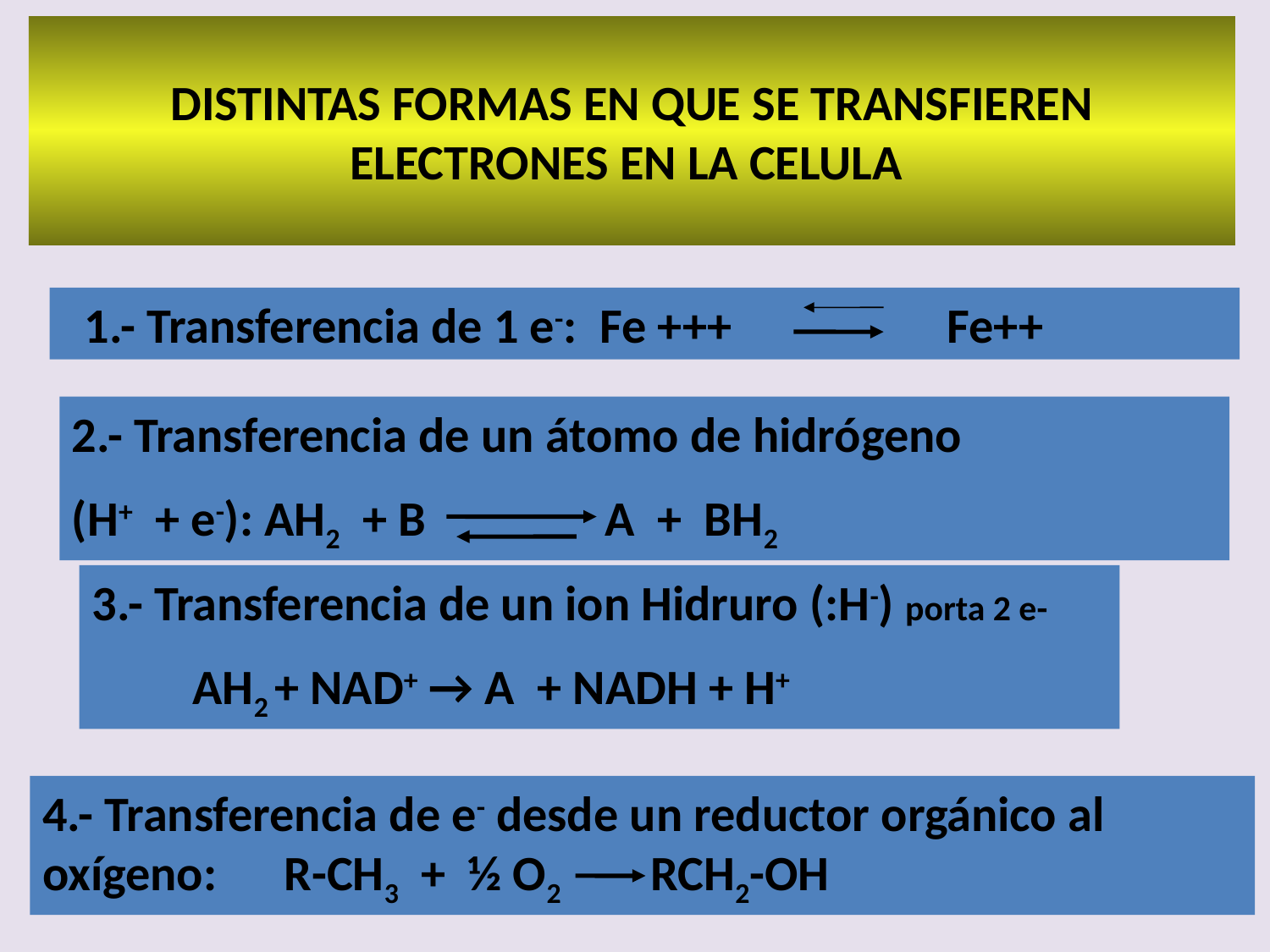

# DISTINTAS FORMAS EN QUE SE TRANSFIEREN ELECTRONES EN LA CELULA
  1.- Transferencia de 1 e-:  Fe +++	           Fe++

2.- Transferencia de un átomo de hidrógeno
(H+  + e-): AH2  + B                A  +  BH2

3.- Transferencia de un ion Hidruro (:H-) porta 2 e-
         AH2 + NAD+ → A  + NADH + H+
4.- Transferencia de e- desde un reductor orgánico al oxígeno:      R-CH3  +  ½ O2        RCH2-OH